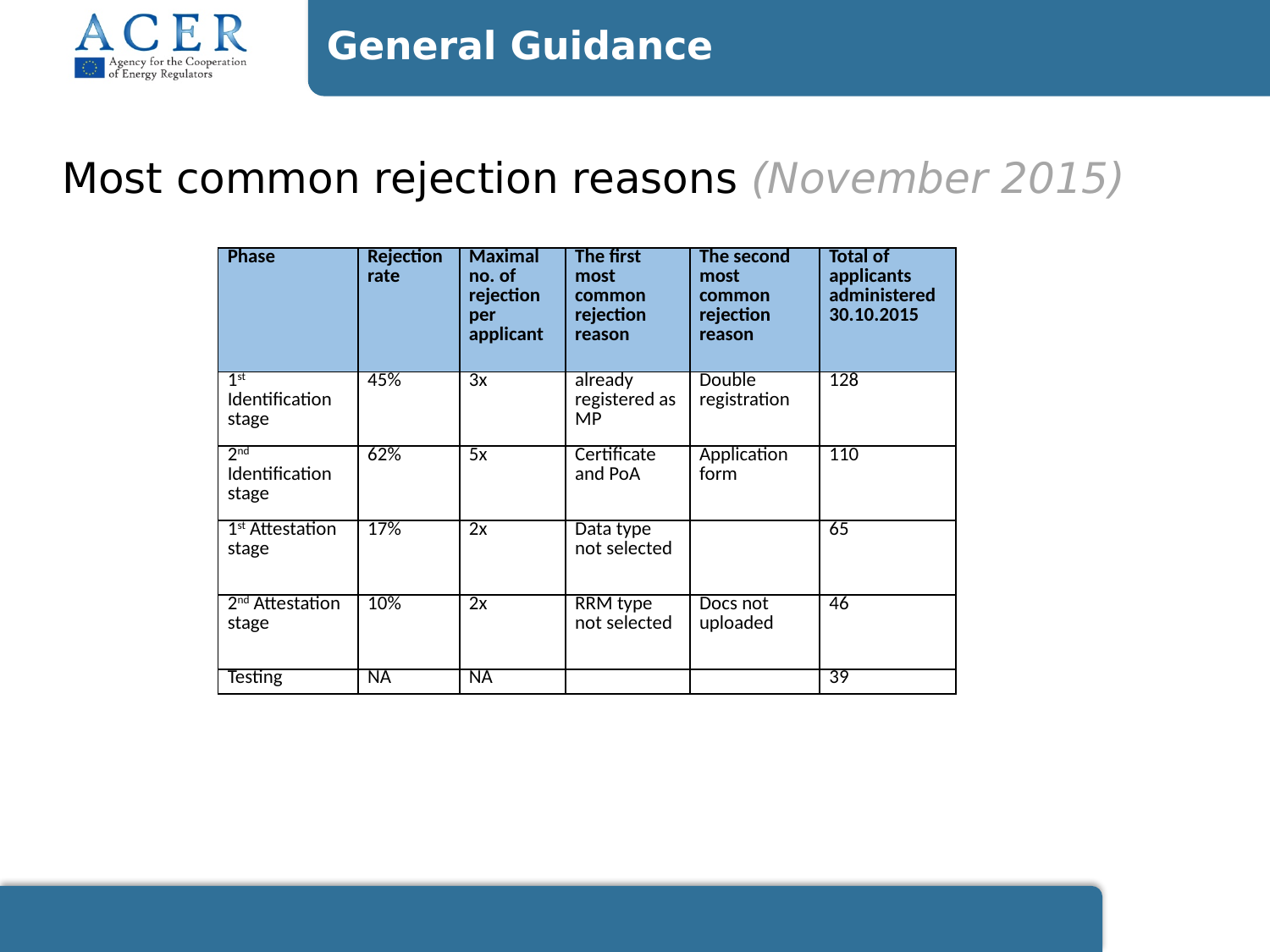

General Guidance

Most common rejection reasons (November 2015)

| Phase | Rejection rate | Maximal no. of rejection per applicant | The first most common rejection reason | The second most common rejection reason | Total of applicants administered 30.10.2015 |
| --- | --- | --- | --- | --- | --- |
| 1st Identification stage | 45% | 3x | already registered as MP | Double registration | 128 |
| 2nd Identification stage | 62% | 5x | Certificate and PoA | Application form | 110 |
| 1st Attestation stage | 17% | 2x | Data type not selected |  | 65 |
| 2nd Attestation stage | 10% | 2x | RRM type not selected | Docs not uploaded | 46 |
| Testing | NA | NA |  |  | 39 |